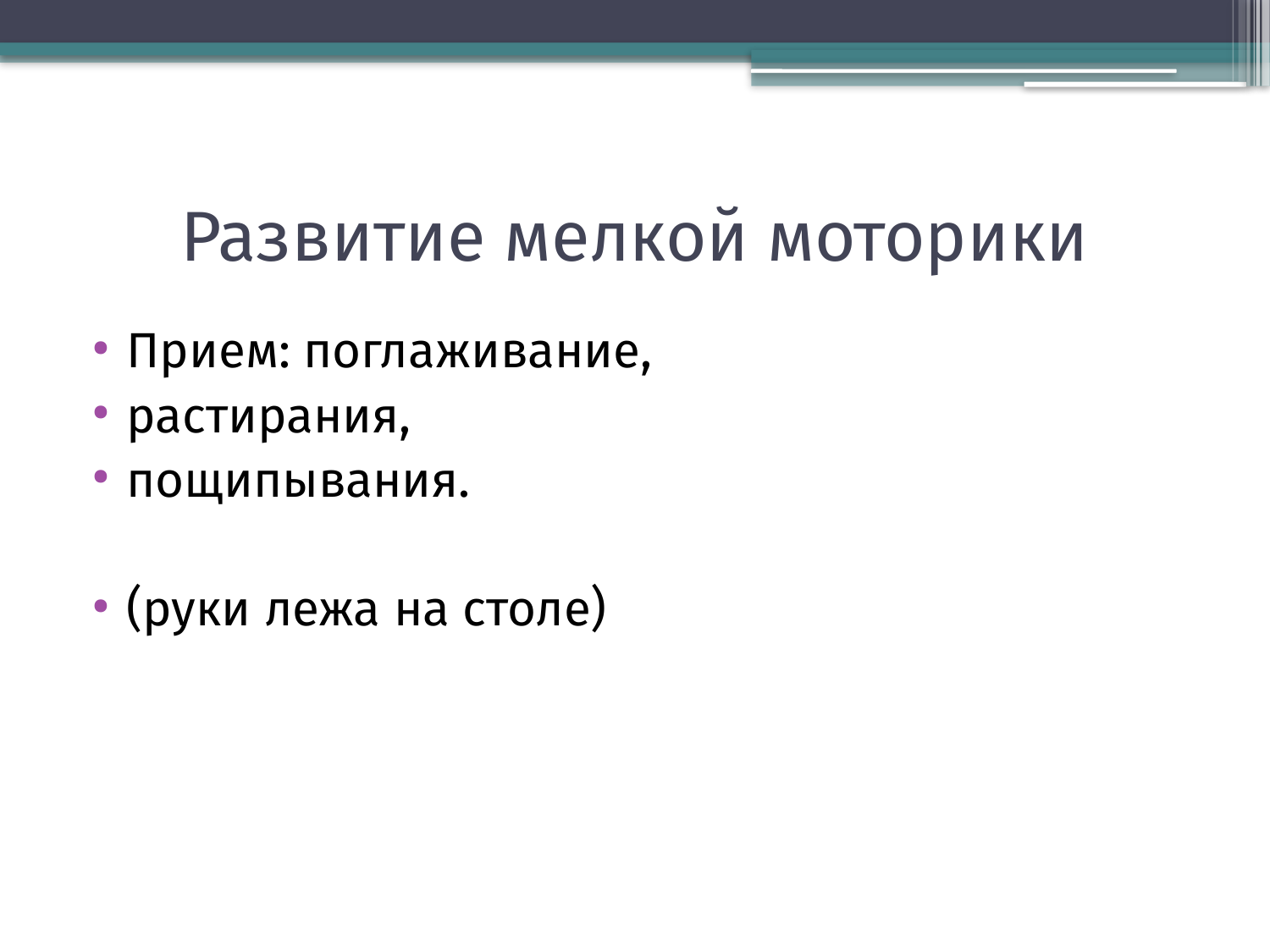

# Развитие мелкой моторики
Прием: поглаживание,
растирания,
пощипывания.

(руки лежа на столе)